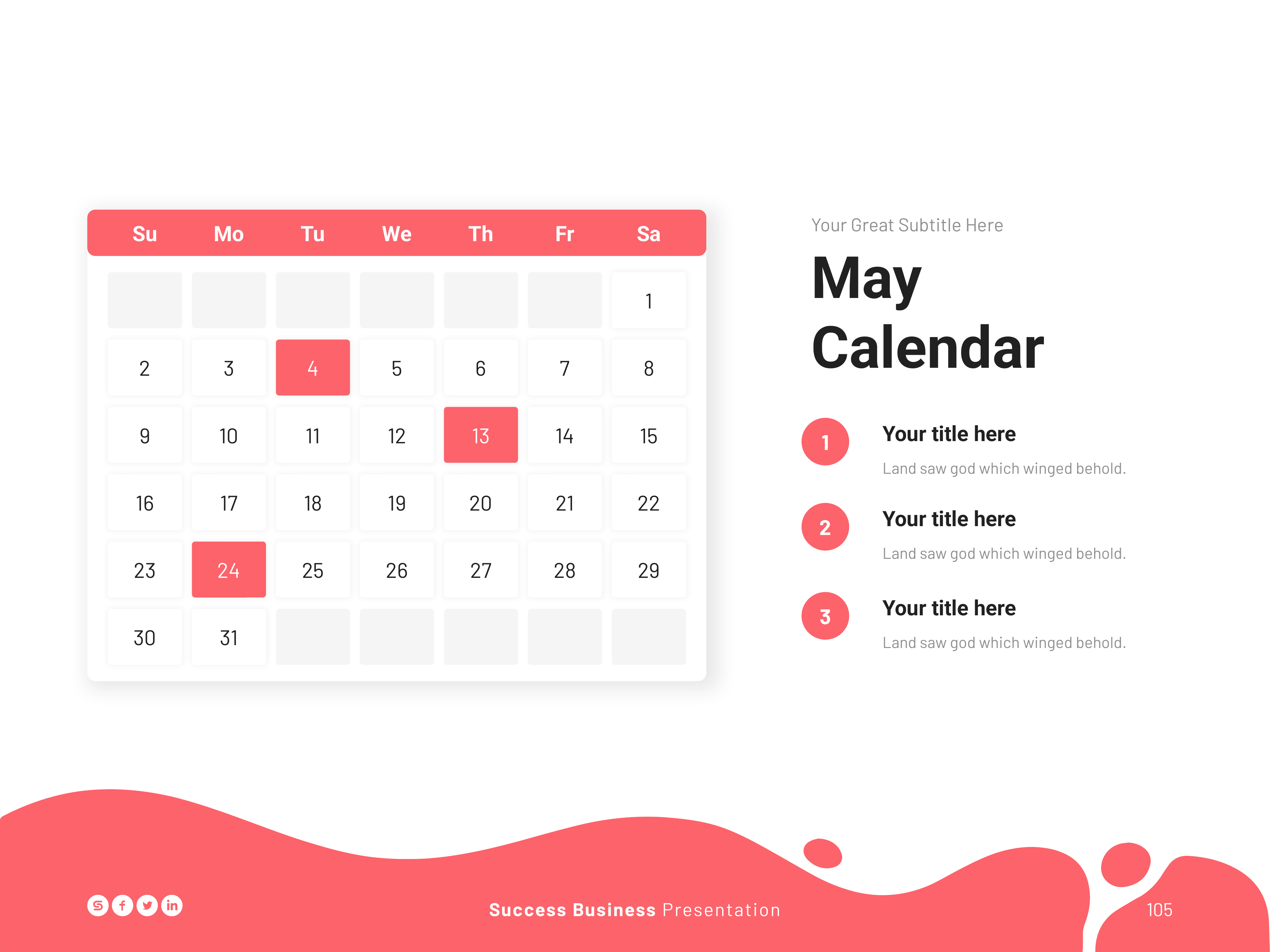

Your Great Subtitle Here
May
Calendar

Su
Mo
Tu
We
Th
Fr
Sa

1
2
3
4
5
6
7
8
Your title here
Land saw god which winged behold.
9
10
11
12
13
14
15
1
16
17
18
19
20
21
22
Your title here
Land saw god which winged behold.
2
23
24
25
26
27
28
29
Your title here
Land saw god which winged behold.
3
30
31

Success Business Presentation
105